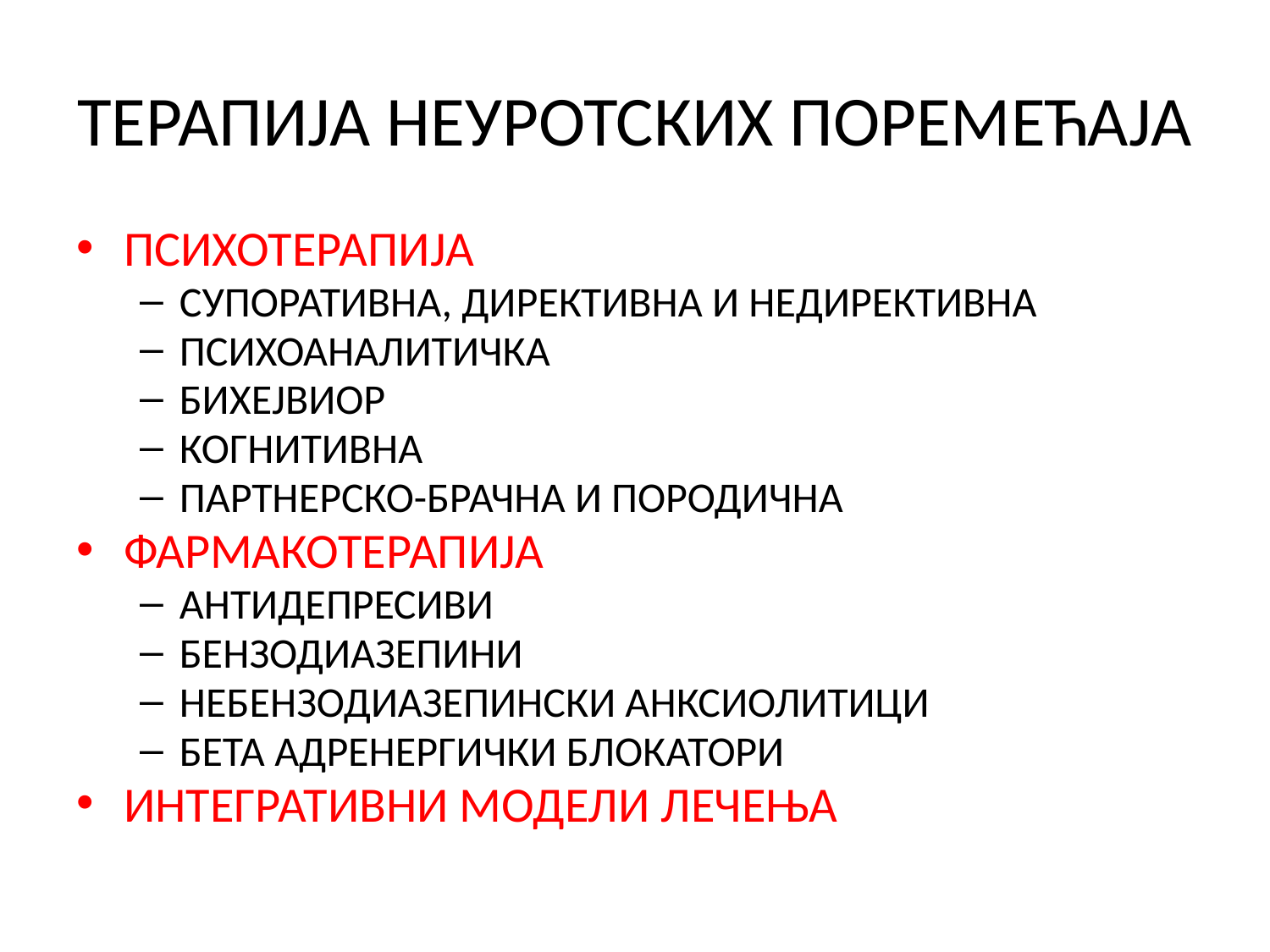

# ТЕРАПИЈА НЕУРОТСКИХ ПОРЕМЕЋАЈА
ПСИХОТЕРАПИЈА
СУПОРАТИВНА, ДИРЕКТИВНА И НЕДИРЕКТИВНА
ПСИХОАНАЛИТИЧКА
БИХЕЈВИОР
КОГНИТИВНА
ПАРТНЕРСКО-БРАЧНА И ПОРОДИЧНА
ФАРМАКОТЕРАПИЈА
АНТИДЕПРЕСИВИ
БЕНЗОДИАЗЕПИНИ
НЕБЕНЗОДИАЗЕПИНСКИ АНКСИОЛИТИЦИ
БЕТА АДРЕНЕРГИЧКИ БЛОКАТОРИ
ИНТЕГРАТИВНИ МОДЕЛИ ЛЕЧЕЊА